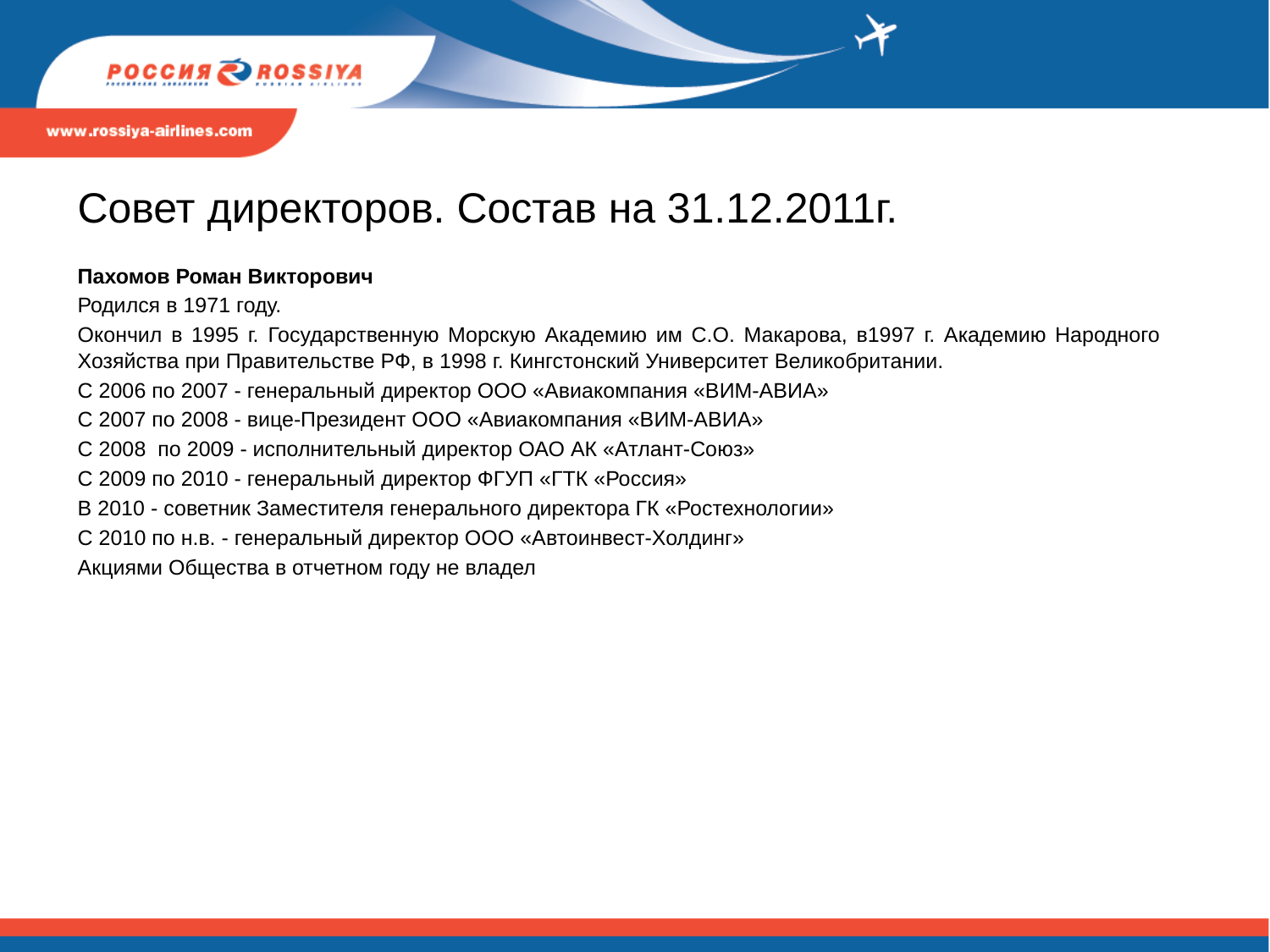

# Совет директоров. Состав на 31.12.2011г.
Пахомов Роман Викторович
Родился в 1971 году.
Окончил в 1995 г. Государственную Морскую Академию им С.О. Макарова, в1997 г. Академию Народного Хозяйства при Правительстве РФ, в 1998 г. Кингстонский Университет Великобритании.
С 2006 по 2007 - генеральный директор ООО «Авиакомпания «ВИМ-АВИА»
С 2007 по 2008 - вице-Президент ООО «Авиакомпания «ВИМ-АВИА»
С 2008  по 2009 - исполнительный директор ОАО АК «Атлант-Союз»
С 2009 по 2010 - генеральный директор ФГУП «ГТК «Россия»
В 2010 - советник Заместителя генерального директора ГК «Ростехнологии»
С 2010 по н.в. - генеральный директор ООО «Автоинвест-Холдинг»
Акциями Общества в отчетном году не владел